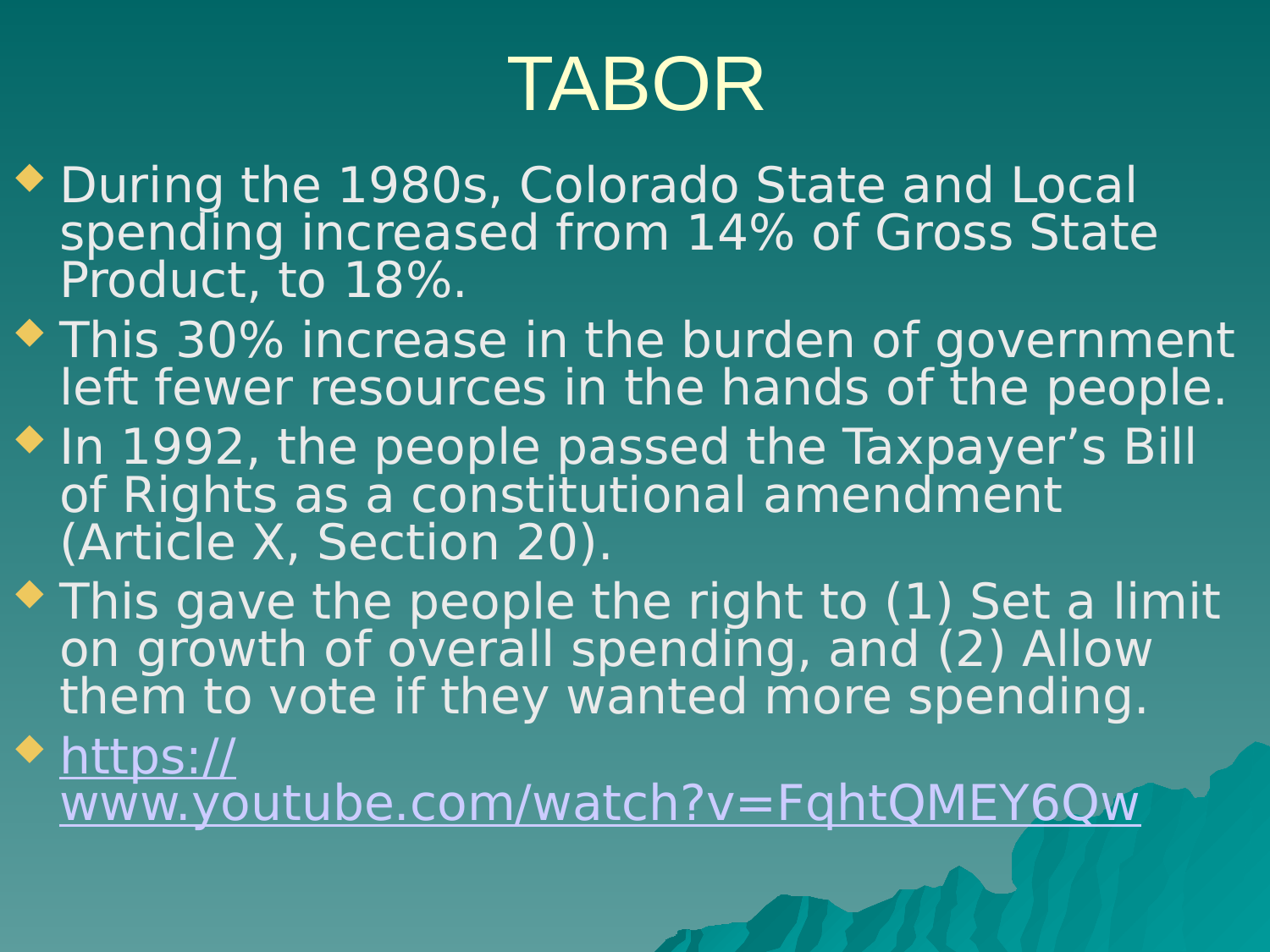

TABOR
During the 1980s, Colorado State and Local spending increased from 14% of Gross State Product, to 18%.
This 30% increase in the burden of government left fewer resources in the hands of the people.
In 1992, the people passed the Taxpayer’s Bill of Rights as a constitutional amendment (Article X, Section 20).
This gave the people the right to (1) Set a limit on growth of overall spending, and (2) Allow them to vote if they wanted more spending.
https://www.youtube.com/watch?v=FqhtQMEY6Qw